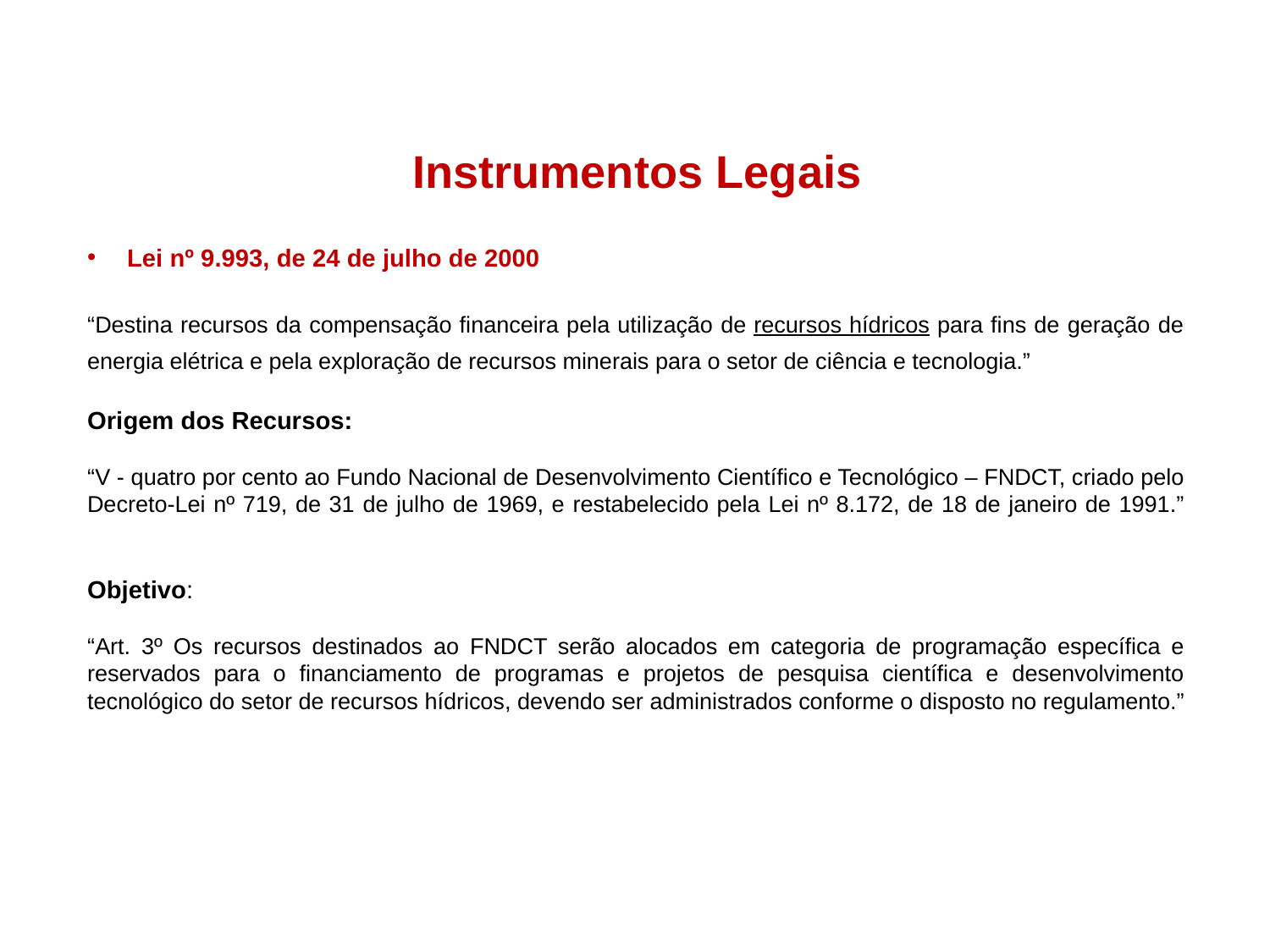

Instrumentos Legais
Lei nº 9.993, de 24 de julho de 2000

“Destina recursos da compensação financeira pela utilização de recursos hídricos para fins de geração de energia elétrica e pela exploração de recursos minerais para o setor de ciência e tecnologia.”

Origem dos Recursos:

“V - quatro por cento ao Fundo Nacional de Desenvolvimento Científico e Tecnológico – FNDCT, criado pelo Decreto-Lei nº 719, de 31 de julho de 1969, e restabelecido pela Lei nº 8.172, de 18 de janeiro de 1991.”

Objetivo:

“Art. 3º Os recursos destinados ao FNDCT serão alocados em categoria de programação específica e reservados para o financiamento de programas e projetos de pesquisa científica e desenvolvimento tecnológico do setor de recursos hídricos, devendo ser administrados conforme o disposto no regulamento.”